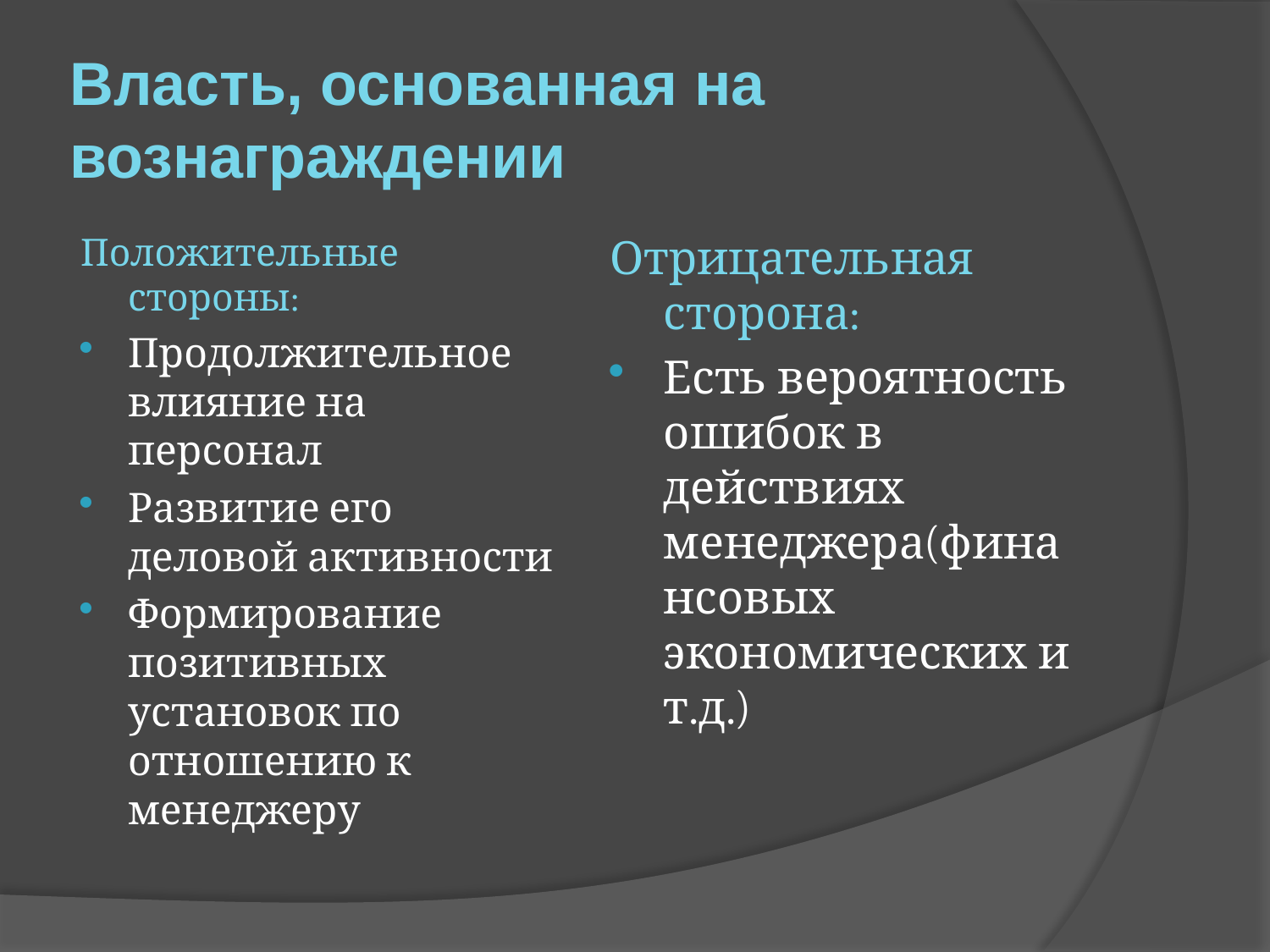

# Власть, основанная на вознаграждении
Положительные стороны:
Продолжительное влияние на персонал
Развитие его деловой активности
Формирование позитивных установок по отношению к менеджеру
Отрицательная сторона:
Есть вероятность ошибок в действиях менеджера(финансовых экономических и т.д.)